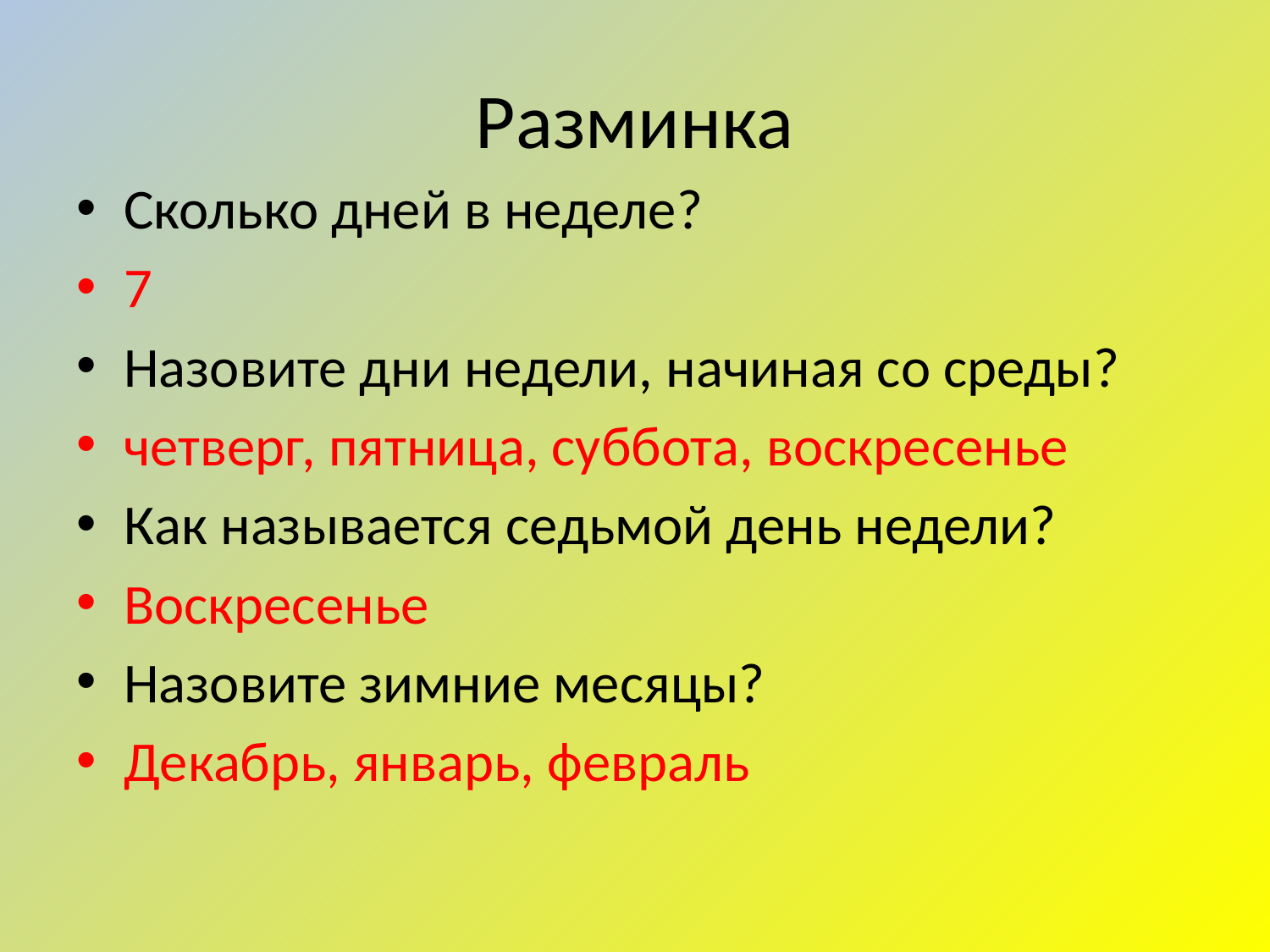

# Разминка
Сколько дней в неделе?
7
Назовите дни недели, начиная со среды?
четверг, пятница, суббота, воскресенье
Как называется седьмой день недели?
Воскресенье
Назовите зимние месяцы?
Декабрь, январь, февраль